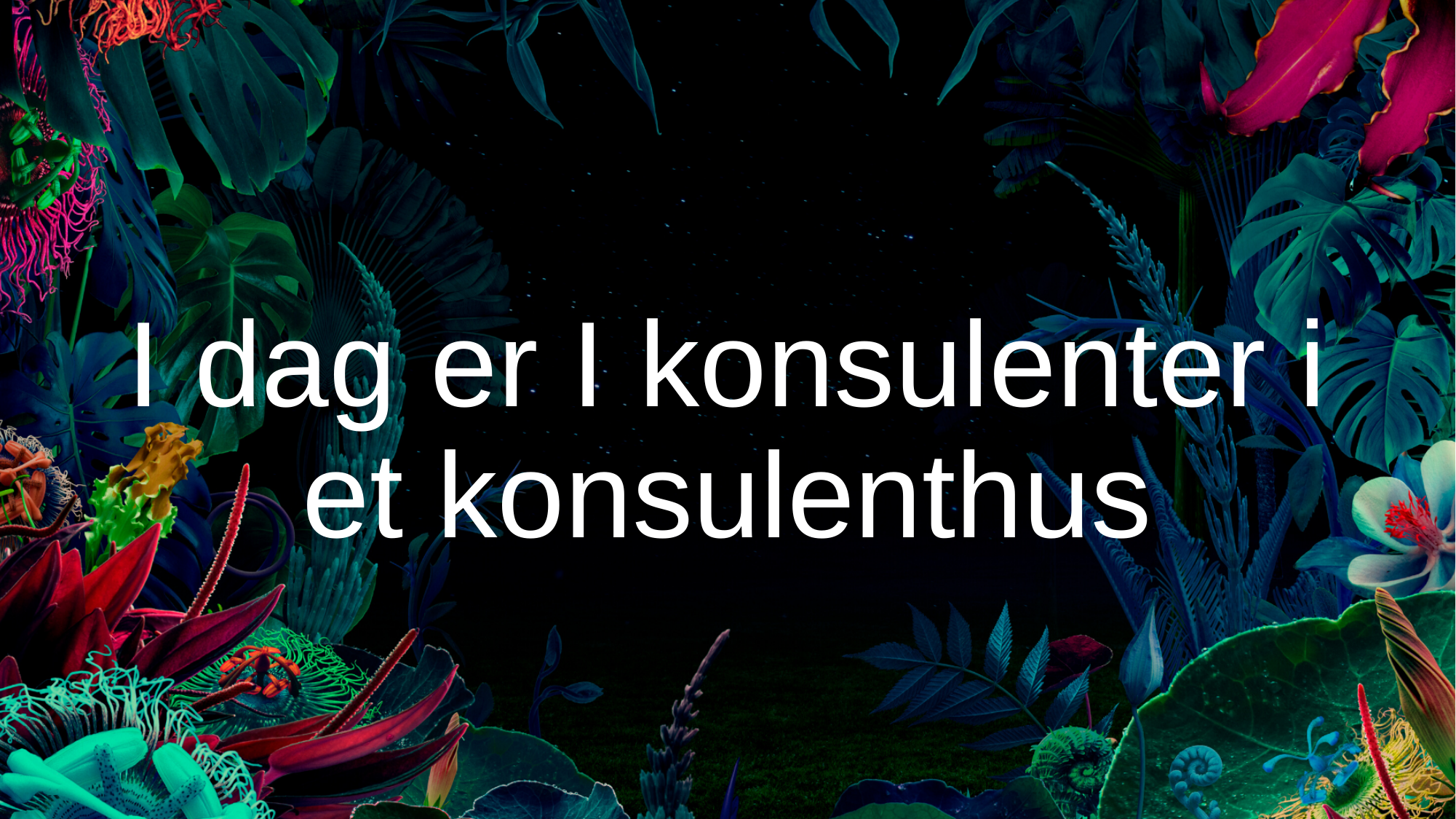

# I dag er I konsulenter i et konsulenthus